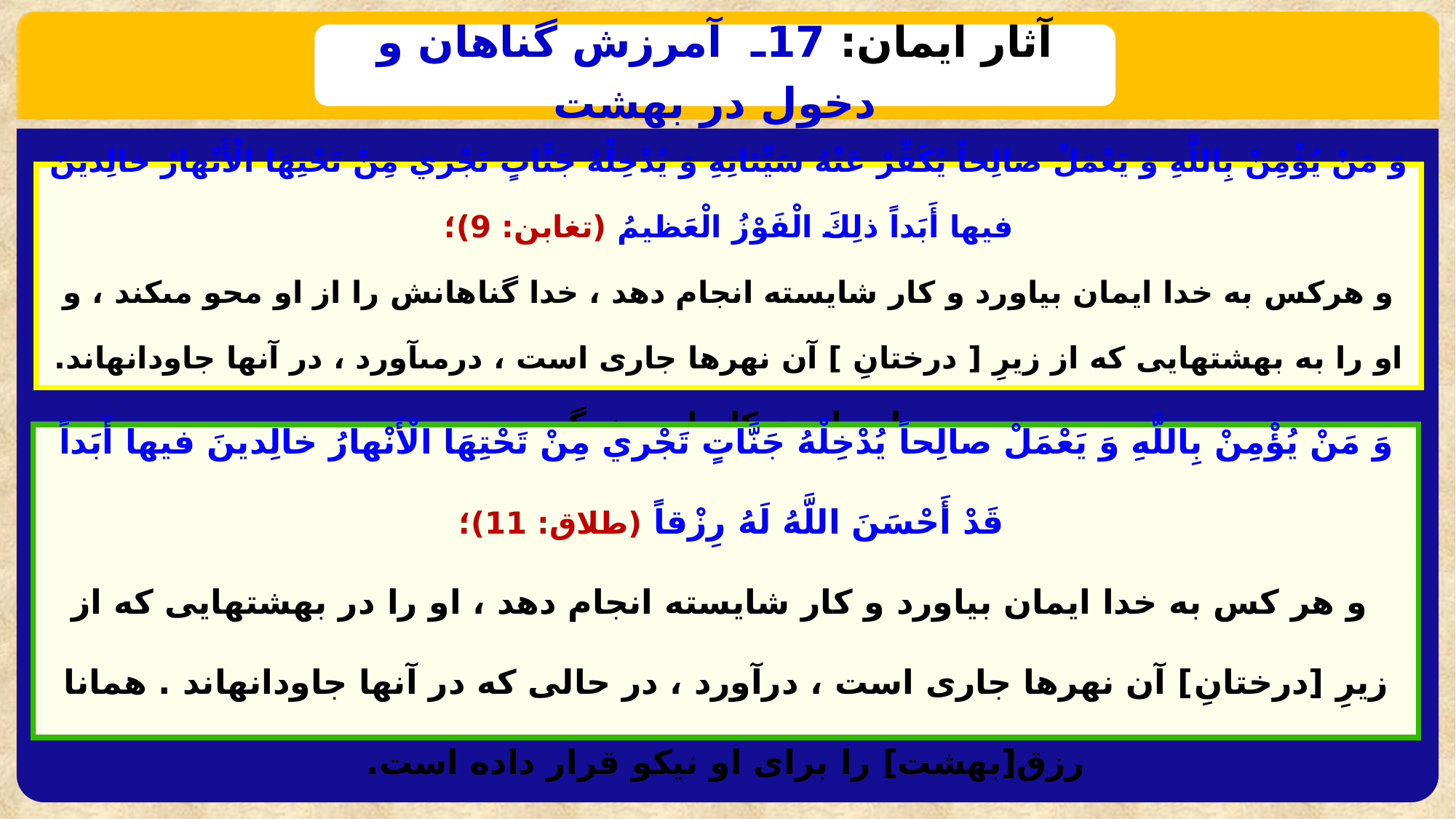

آثار ایمان: 17ـ  آمرزش گناهان و دخول در بهشت

وَ مَنْ يُؤْمِنْ بِاللَّهِ وَ يَعْمَلْ صالِحاً يُكَفِّرْ عَنْهُ سَيِّئاتِهِ وَ يُدْخِلْهُ جَنَّاتٍ تَجْري مِنْ تَحْتِهَا الْأَنْهارُ خالِدينَ فيها أَبَداً ذلِكَ الْفَوْزُ الْعَظيمُ (تغابن: 9)؛
و هركس به خدا ايمان بياورد و كار شايسته انجام دهد ، خدا گناهانش را از او محو مى‏كند ، و او را به بهشت‏هايى كه از زيرِ [ درختانِ ] آن نهرها جارى است ، درمى‏آورد ، در آنها جاودانه‏اند. اين است كاميابى بزرگ
وَ مَنْ يُؤْمِنْ بِاللَّهِ وَ يَعْمَلْ صالِحاً يُدْخِلْهُ جَنَّاتٍ تَجْري مِنْ تَحْتِهَا الْأَنْهارُ خالِدينَ فيها أَبَداً قَدْ أَحْسَنَ اللَّهُ لَهُ رِزْقاً (طلاق: 11)؛
 و هر كس به خدا ايمان بياورد و كار شايسته انجام دهد ، او را در بهشت‏هايى كه از زيرِ [درختانِ] آن نهرها جارى است ، درآورد ، در حالى كه در آنها جاودانه‏اند . همانا رزق‏[بهشت‏] را براى او نيكو قرار داده است.